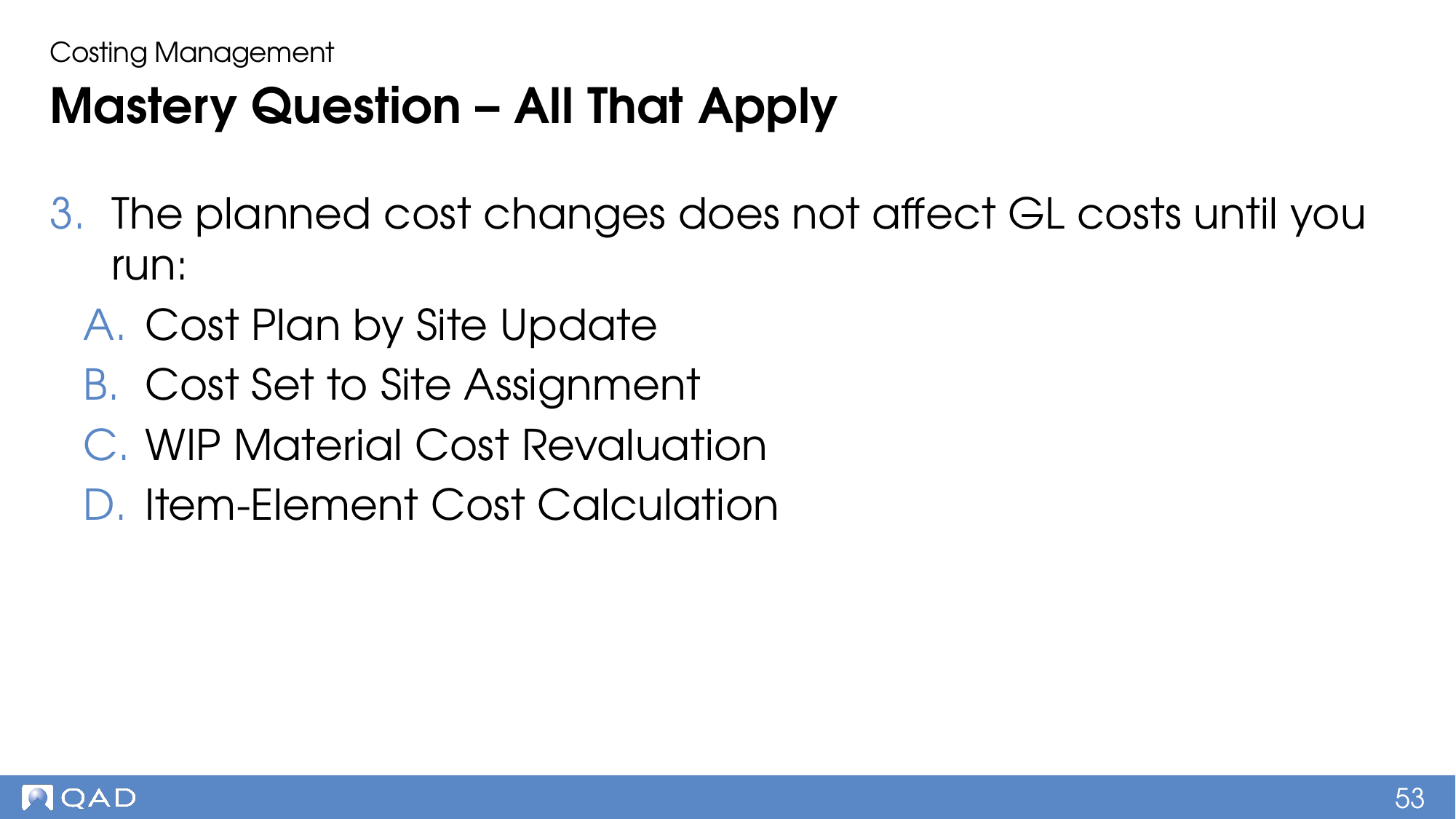

Costing Management
# Mastery Question – All That Apply
The planned cost changes does not affect GL costs until you run:
Cost Plan by Site Update
Cost Set to Site Assignment
WIP Material Cost Revaluation
Item-Element Cost Calculation
53